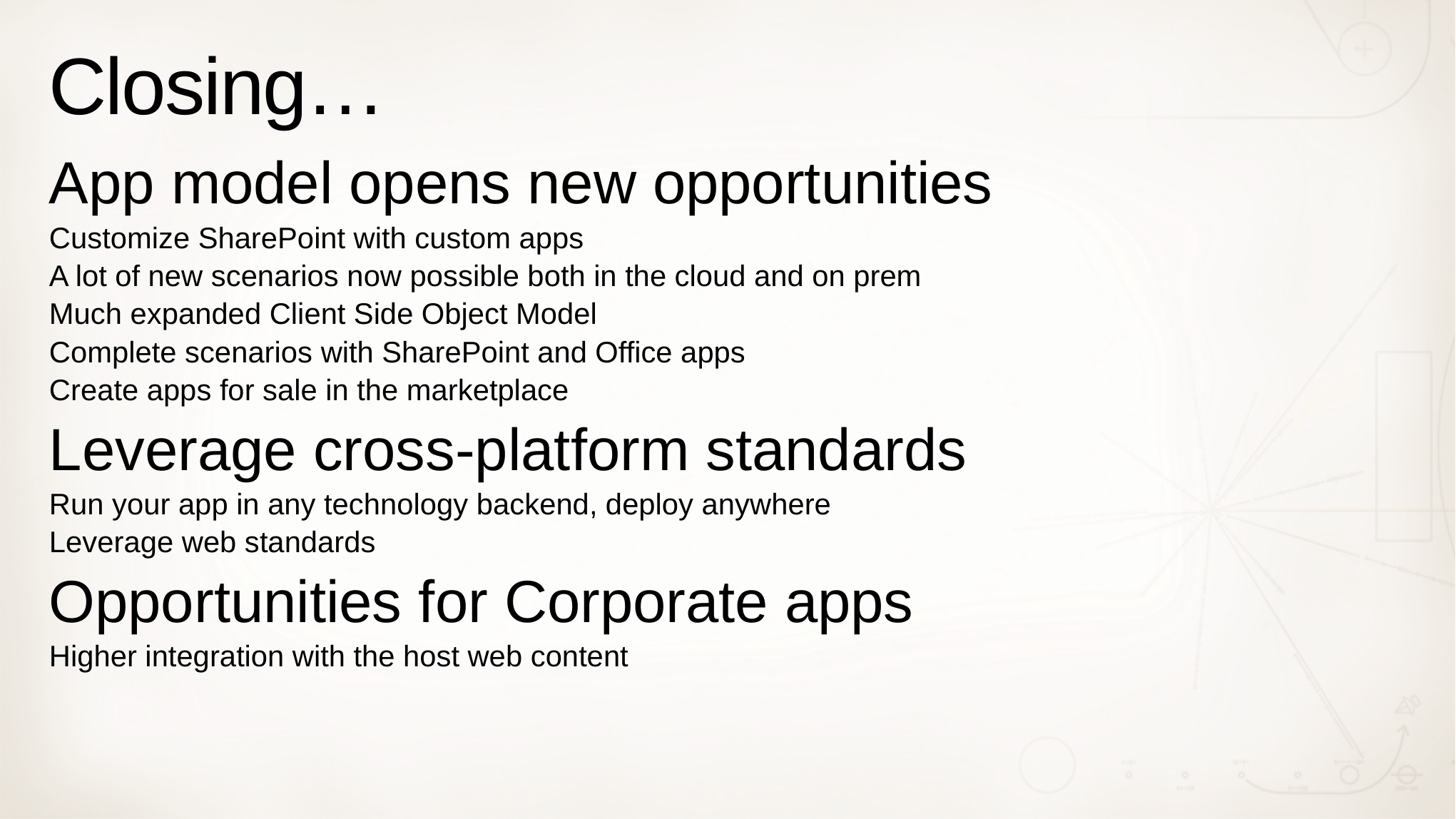

# Closing…
App model opens new opportunities
Customize SharePoint with custom apps
A lot of new scenarios now possible both in the cloud and on prem
Much expanded Client Side Object Model
Complete scenarios with SharePoint and Office apps
Create apps for sale in the marketplace
Leverage cross-platform standards
Run your app in any technology backend, deploy anywhere
Leverage web standards
Opportunities for Corporate apps
Higher integration with the host web content